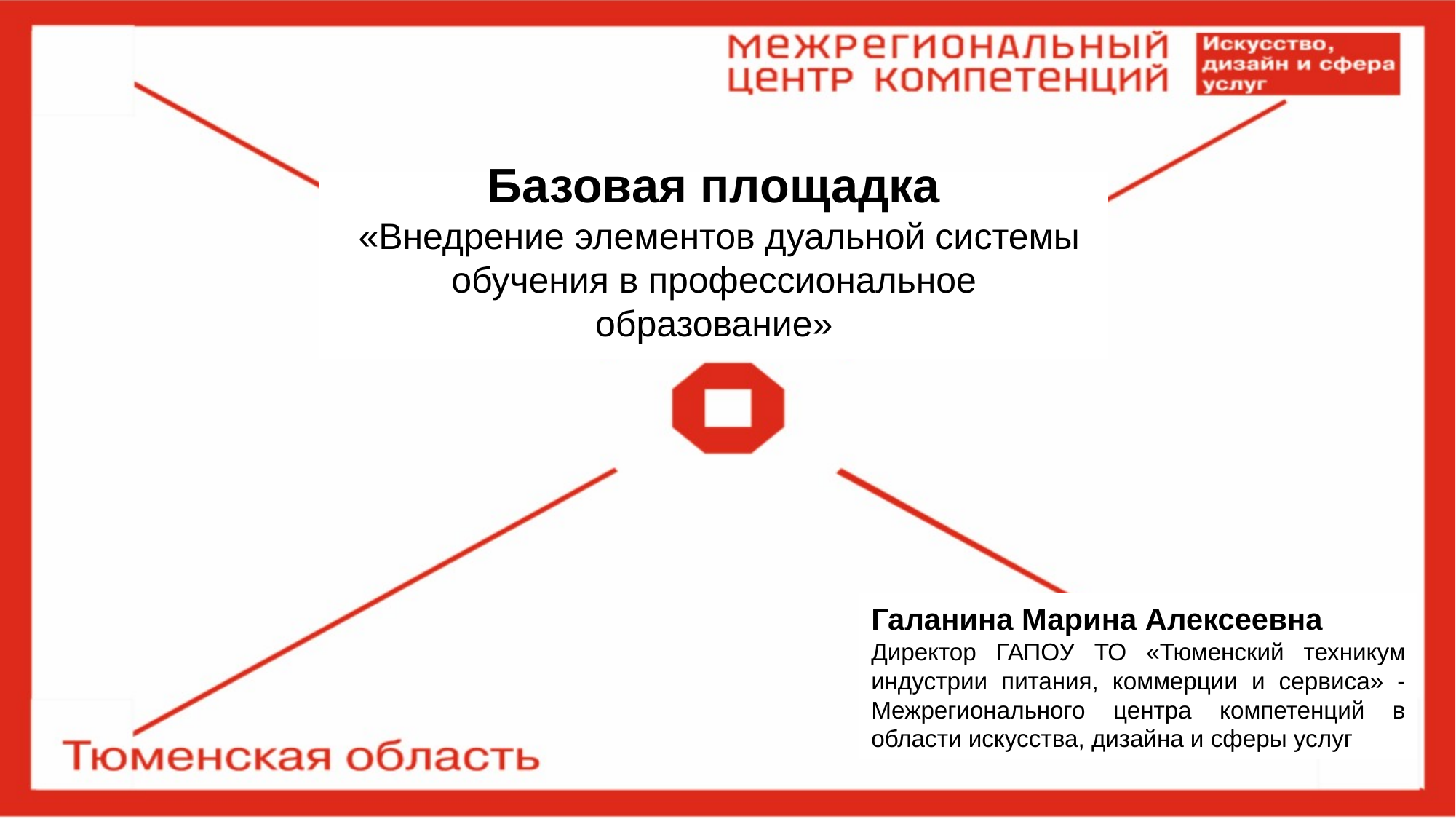

Базовая площадка
 «Внедрение элементов дуальной системы обучения в профессиональное образование»

Галанина Марина Алексеевна
Директор ГАПОУ ТО «Тюменский техникум индустрии питания, коммерции и сервиса» - Межрегионального центра компетенций в области искусства, дизайна и сферы услуг